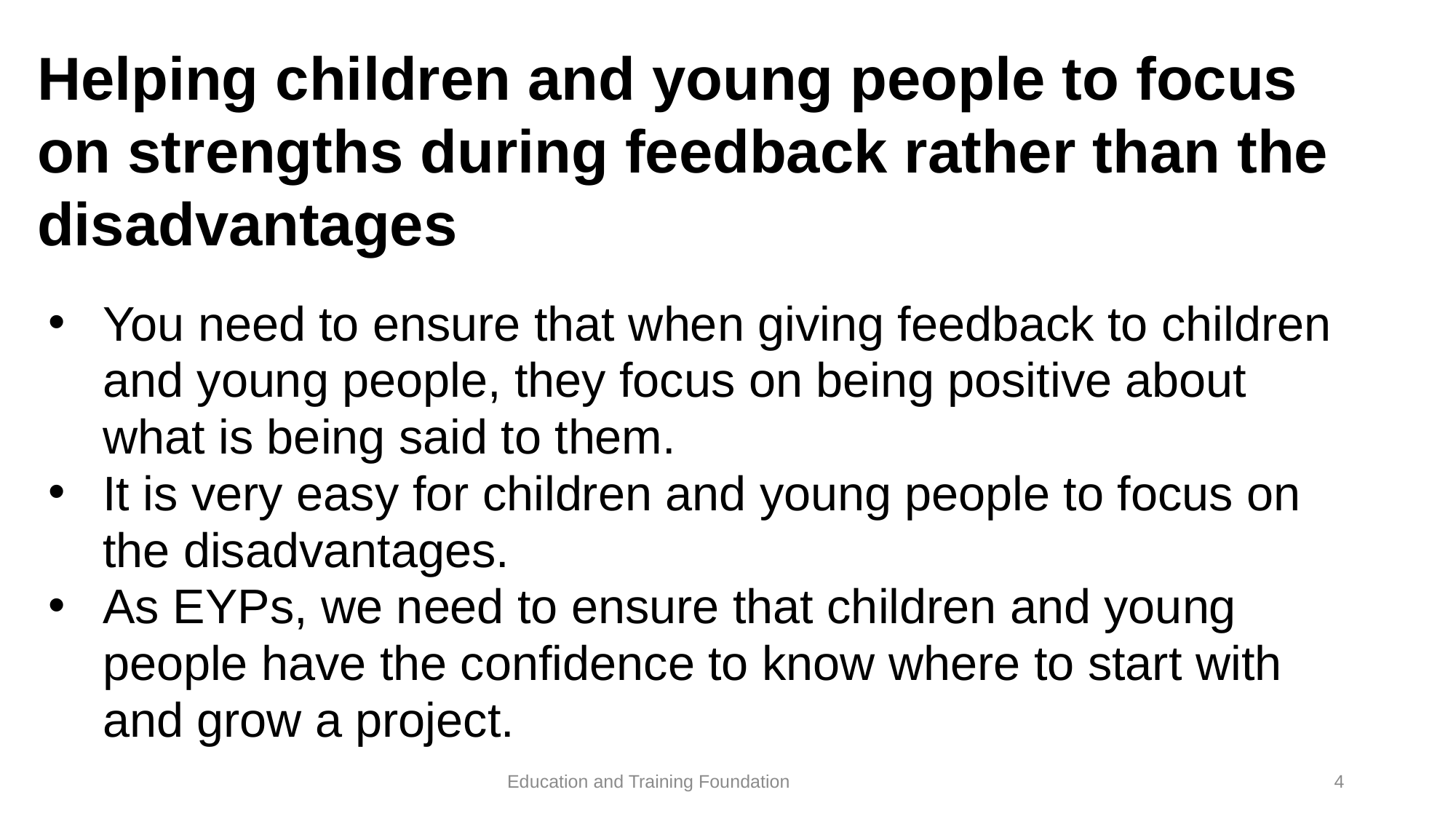

# Helping children and young people to focus on strengths during feedback rather than the disadvantages

You need to ensure that when giving feedback to children and young people, they focus on being positive about what is being said to them.
It is very easy for children and young people to focus on the disadvantages.
As EYPs, we need to ensure that children and young people have the confidence to know where to start with and grow a project.
4
Education and Training Foundation